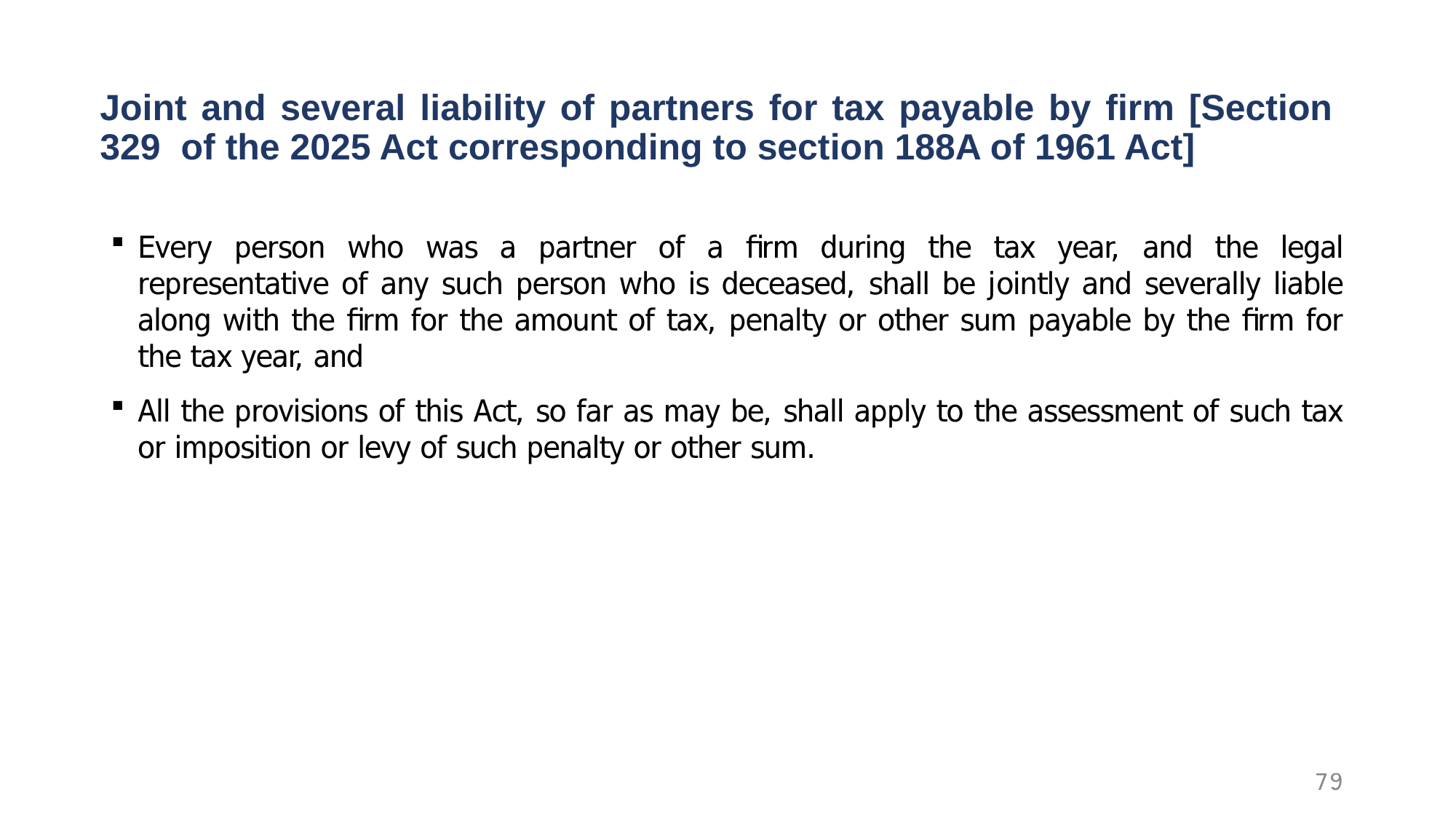

# Joint and several liability of partners for tax payable by firm [Section 329  of the 2025 Act corresponding to section 188A of 1961 Act]
Every person who was a partner of a firm during the tax year, and the legal representative of any such person who is deceased, shall be jointly and severally liable along with the firm for the amount of tax, penalty or other sum payable by the firm for the tax year, and
All the provisions of this Act, so far as may be, shall apply to the assessment of such tax or imposition or levy of such penalty or other sum.

79